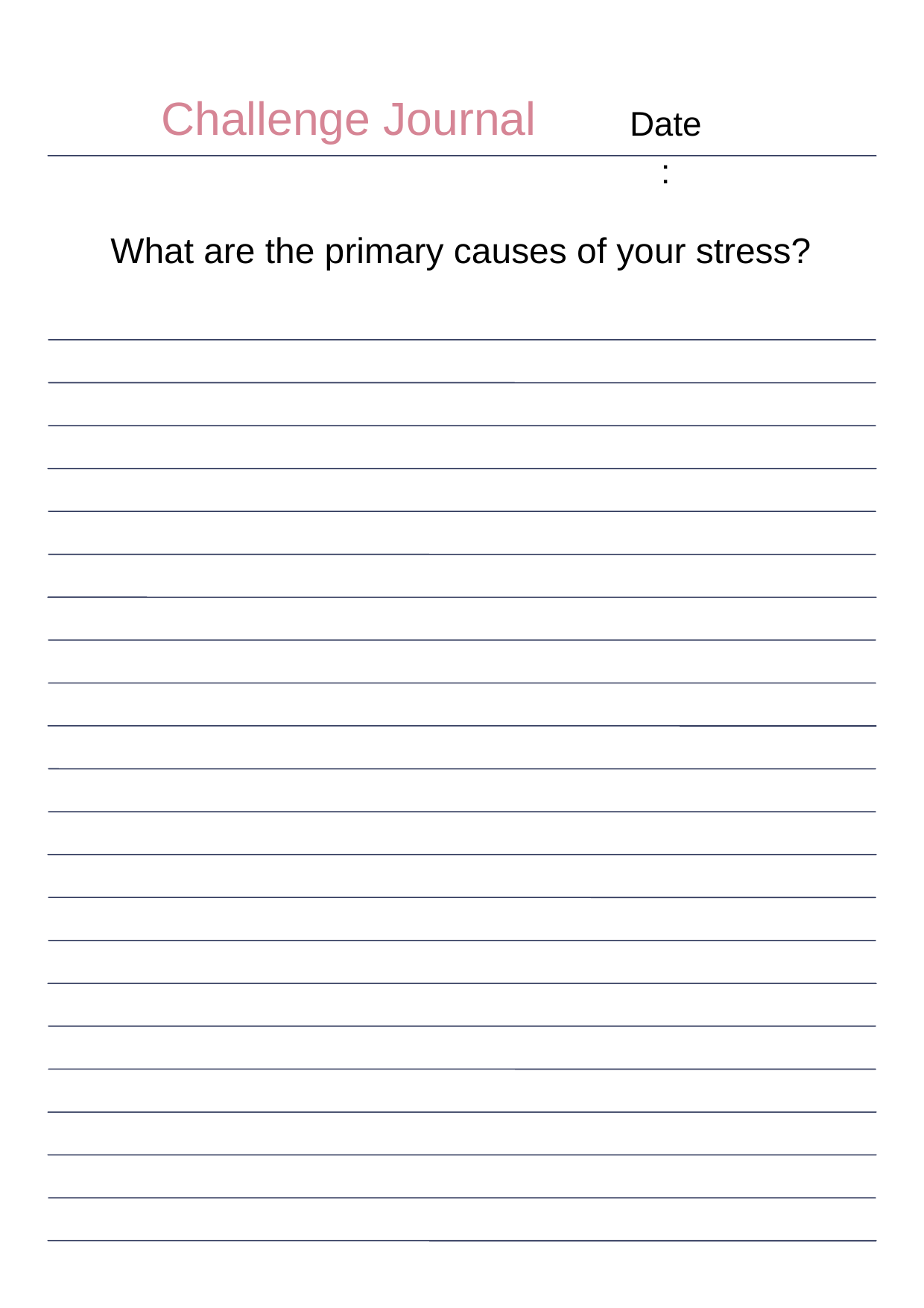

Challenge Journal
Date:

What are the primary causes of your stress?